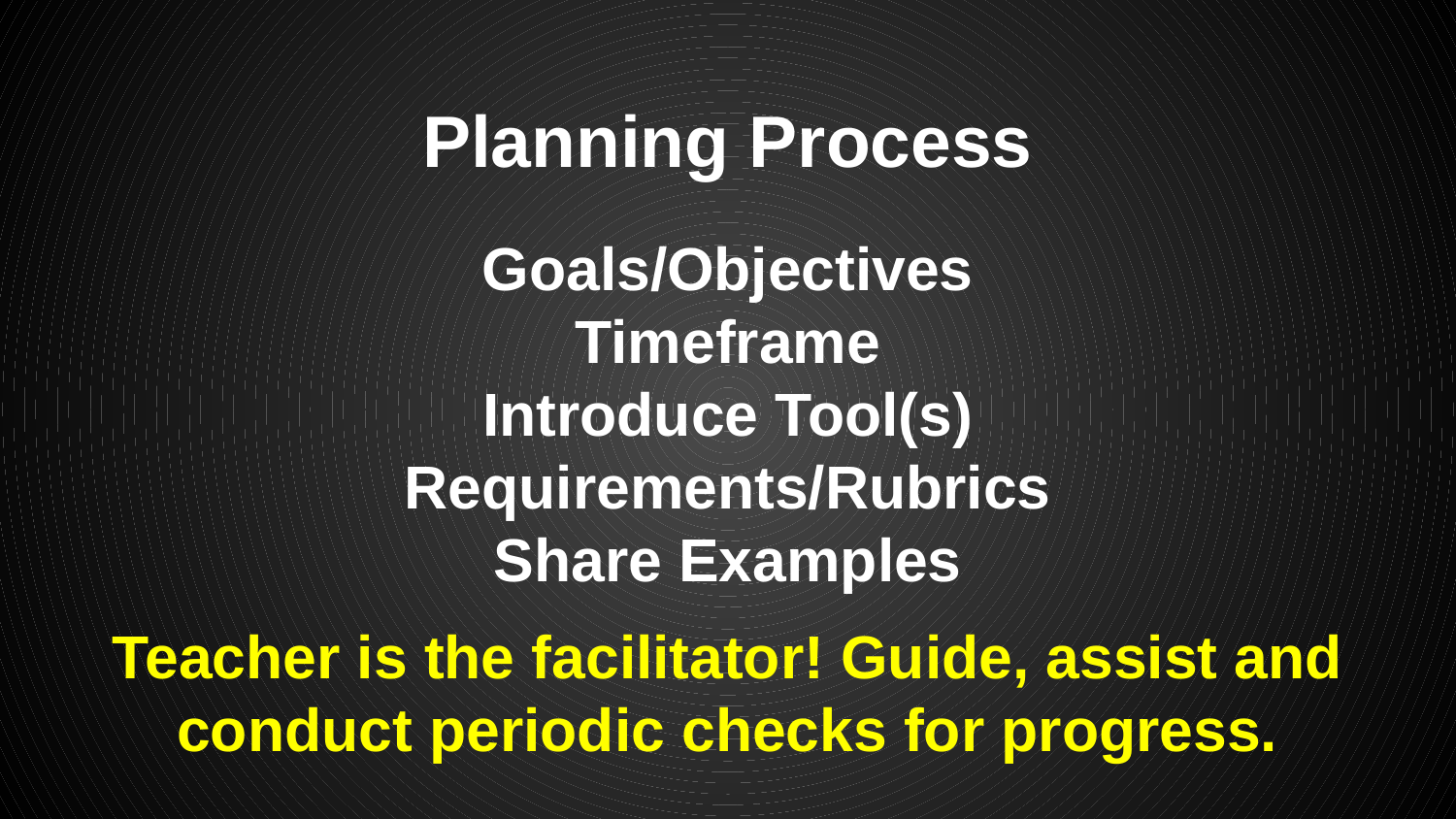

# Planning Process

Goals/Objectives
Timeframe
Introduce Tool(s)
Requirements/Rubrics
Share Examples

Teacher is the facilitator! Guide, assist and conduct periodic checks for progress.